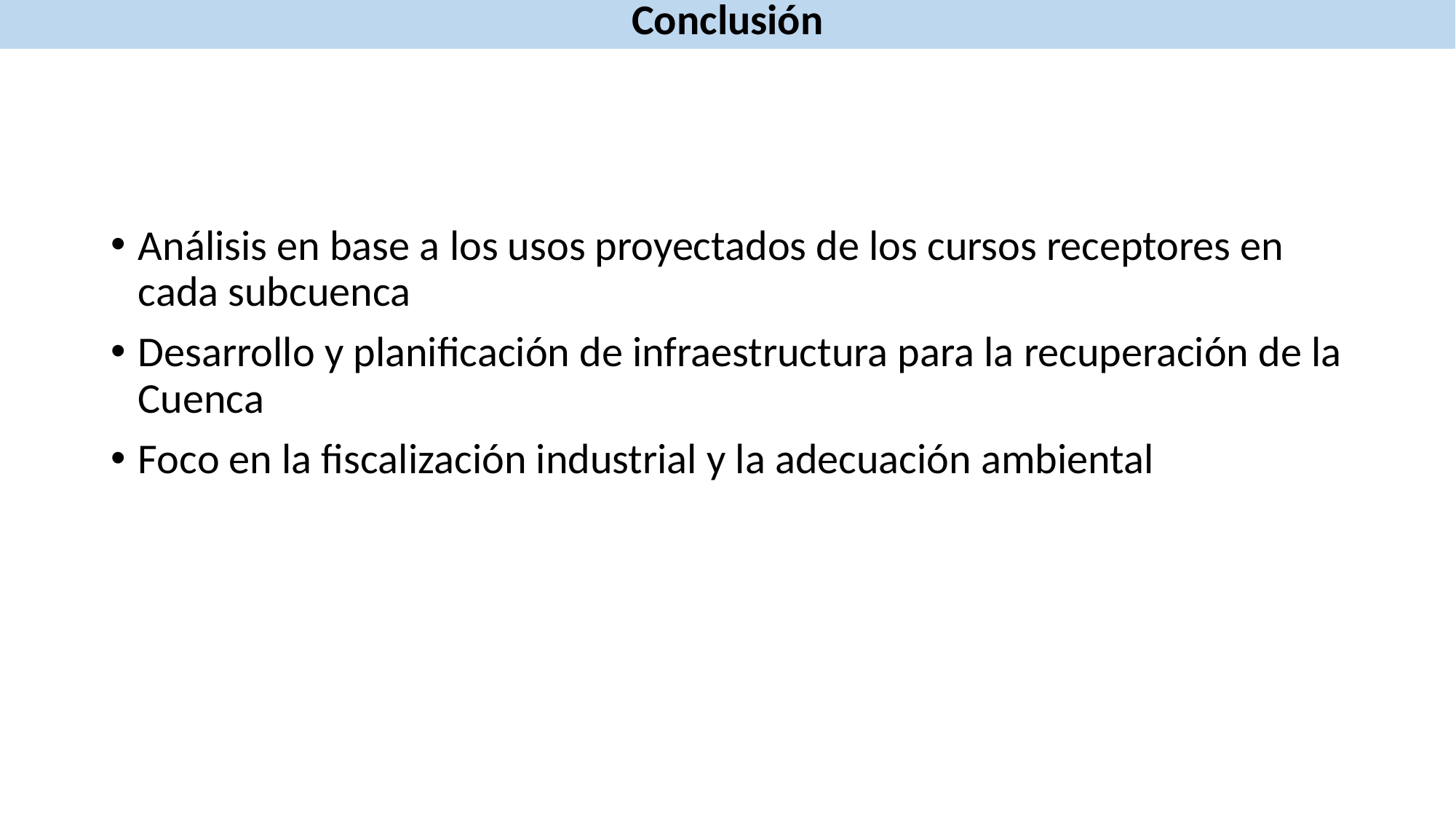

Conclusión
Análisis en base a los usos proyectados de los cursos receptores en cada subcuenca
Desarrollo y planificación de infraestructura para la recuperación de la Cuenca
Foco en la fiscalización industrial y la adecuación ambiental